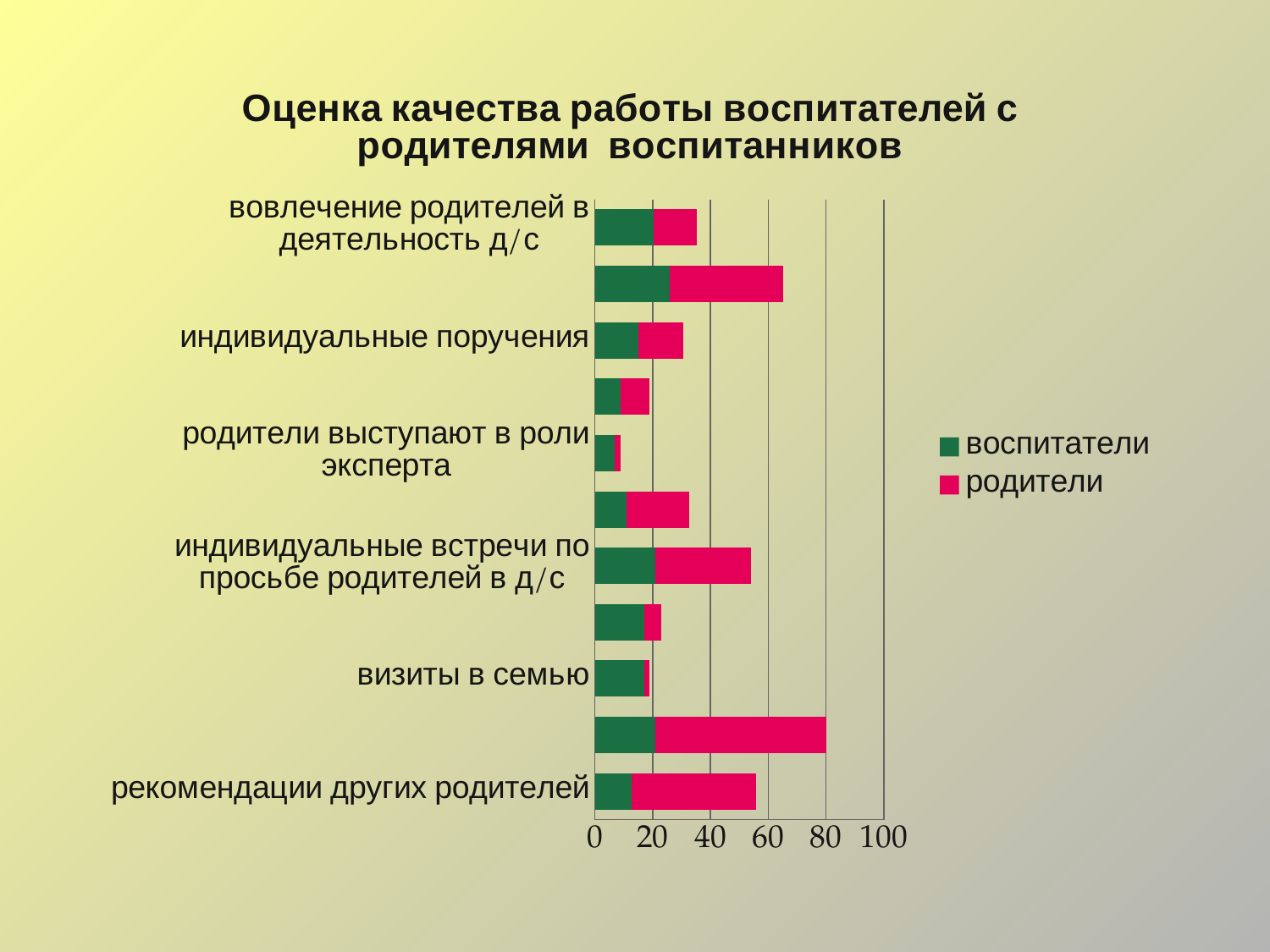

### Chart: Оценка качества работы воспитателей с родителями  воспитанников

| Category | воспитатели | родители |
|---|---|---|
| рекомендации других родителей | 12.719999999999999 | 43.0 |
| родительские собрания | 21.0 | 59.0 |
| визиты в семью | 17.0 | 2.0 |
| телефонные разговоры | 17.0 | 6.0 |
| индивидуальные встречи по просьбе родителей в д/с | 21.0 | 33.0 |
| занятия, режимные моменты | 11.0 | 21.56 |
| родители выступают в роли эксперта | 7.0 | 1.96 |
| помощь в организации детских праздников | 9.0 | 9.82 |
| индивидуальные поручения | 15.0 | 15.69 |
| регулярные беседы | 26.0 | 39.1 |
| вовлечение родителей в деятельность д/с | 20.3 | 15.0 |